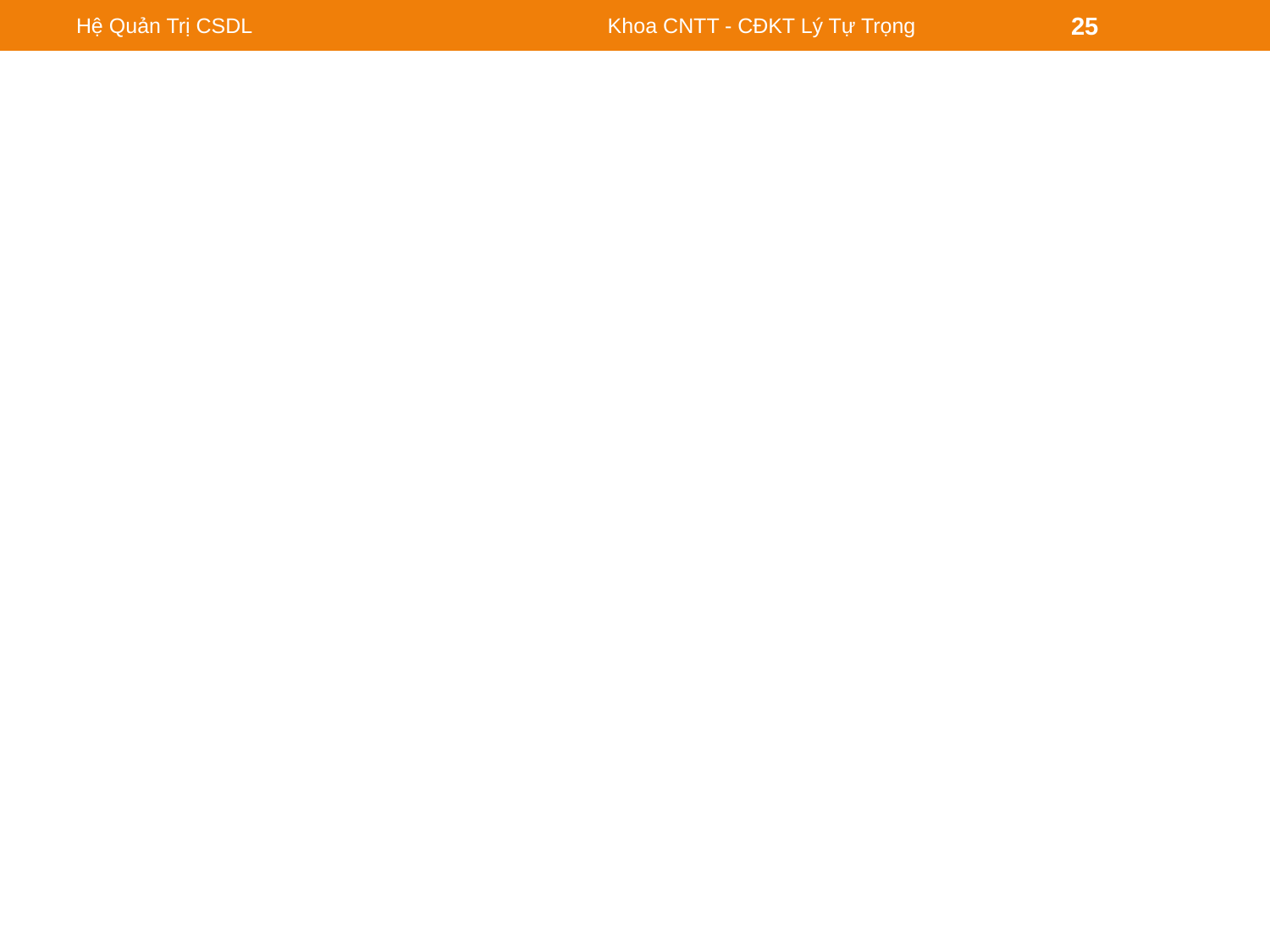

Hệ Quản Trị CSDL
Khoa CNTT - CĐKT Lý Tự Trọng
25
#